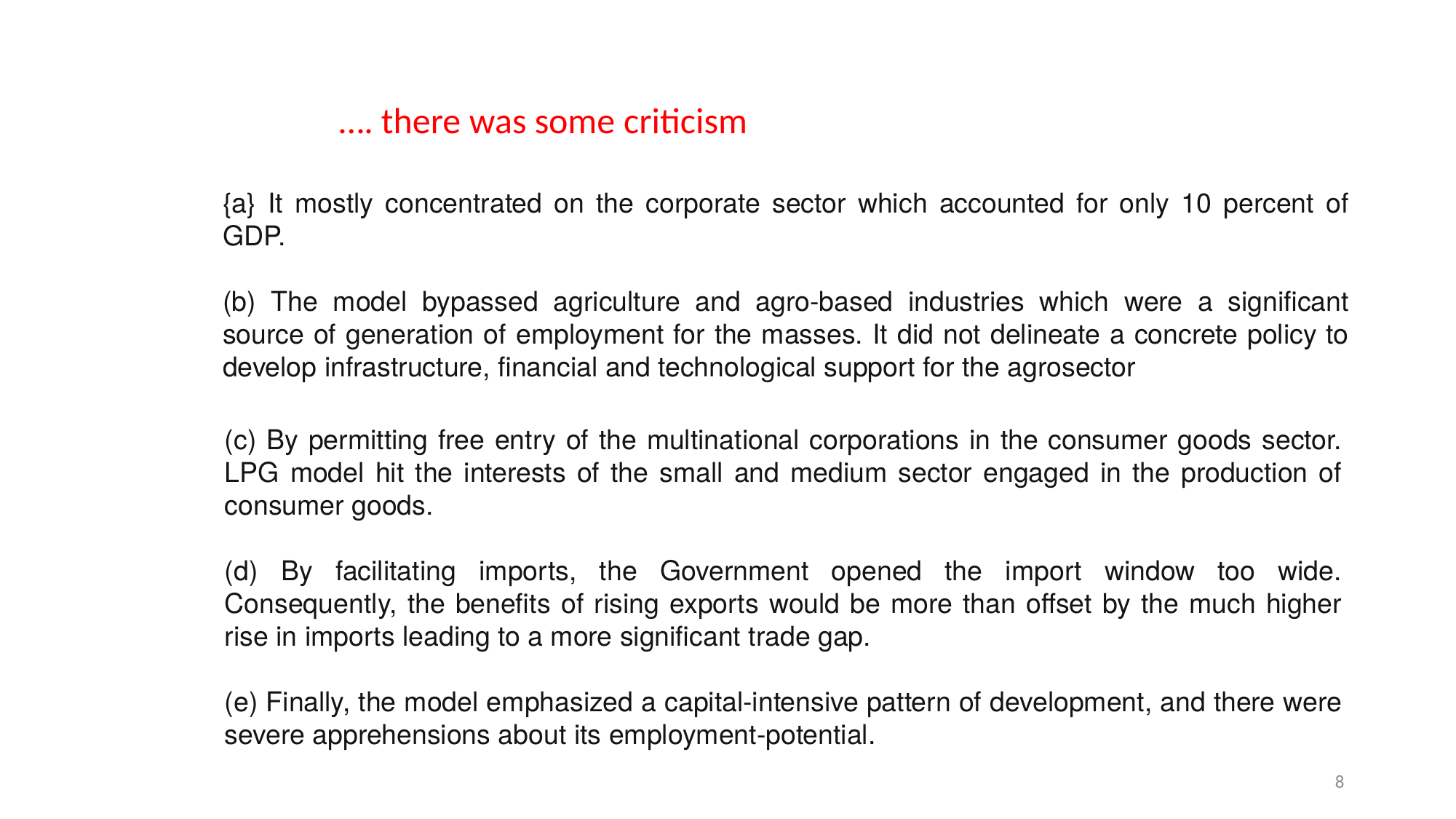

…. there was some criticism
{a} It mostly concentrated on the corporate sector which accounted for only 10 percent of GDP.

(b) The model bypassed agriculture and agro-based industries which were a significant source of generation of employment for the masses. It did not delineate a concrete policy to develop infrastructure, financial and technological support for the agrosector
(c) By permitting free entry of the multinational corporations in the consumer goods sector. LPG model hit the interests of the small and medium sector engaged in the production of consumer goods.

(d) By facilitating imports, the Government opened the import window too wide. Consequently, the benefits of rising exports would be more than offset by the much higher rise in imports leading to a more significant trade gap.

(e) Finally, the model emphasized a capital-intensive pattern of development, and there were severe apprehensions about its employment-potential.
8